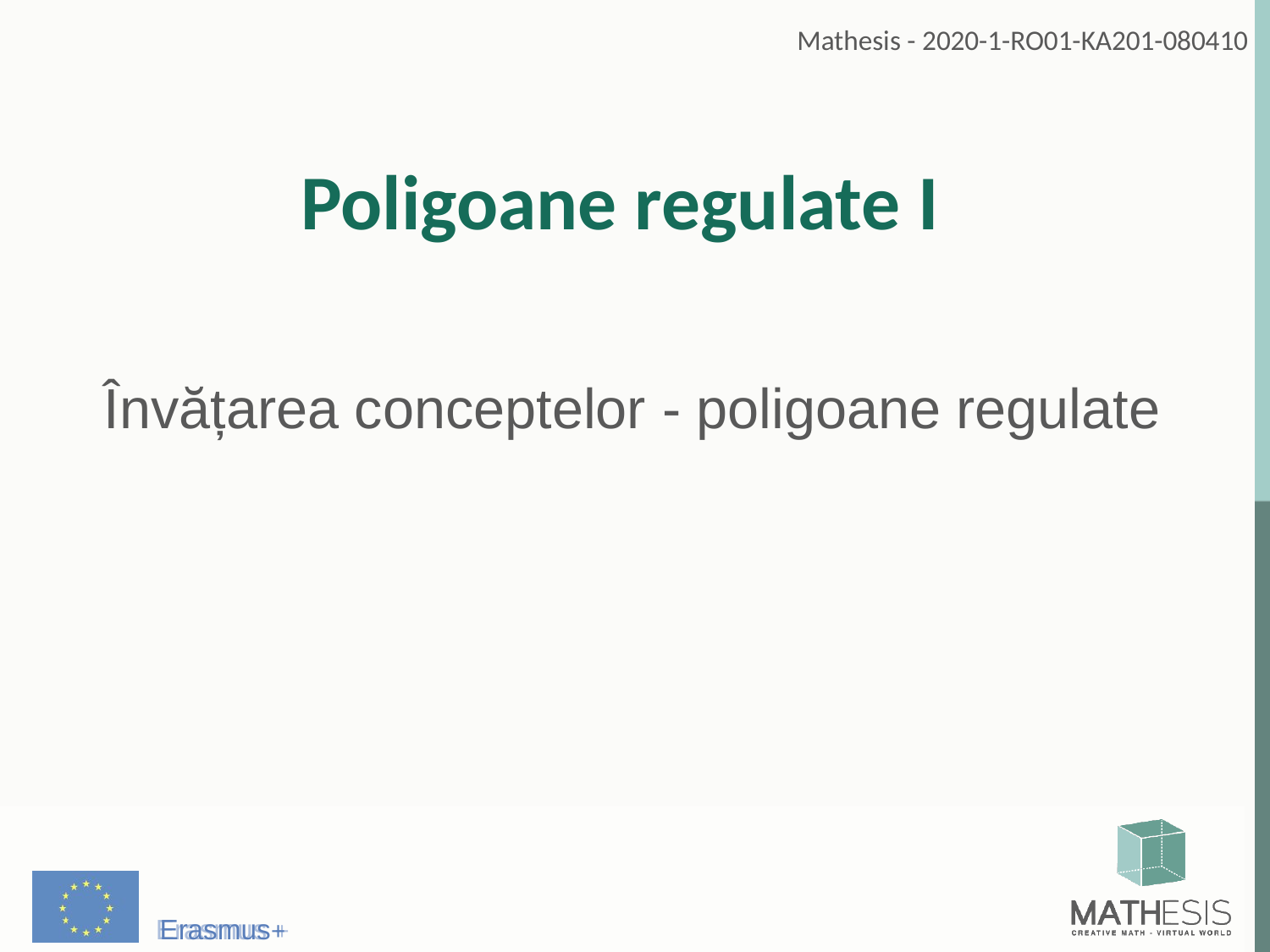

# Poligoane regulate I
Învățarea conceptelor - poligoane regulate